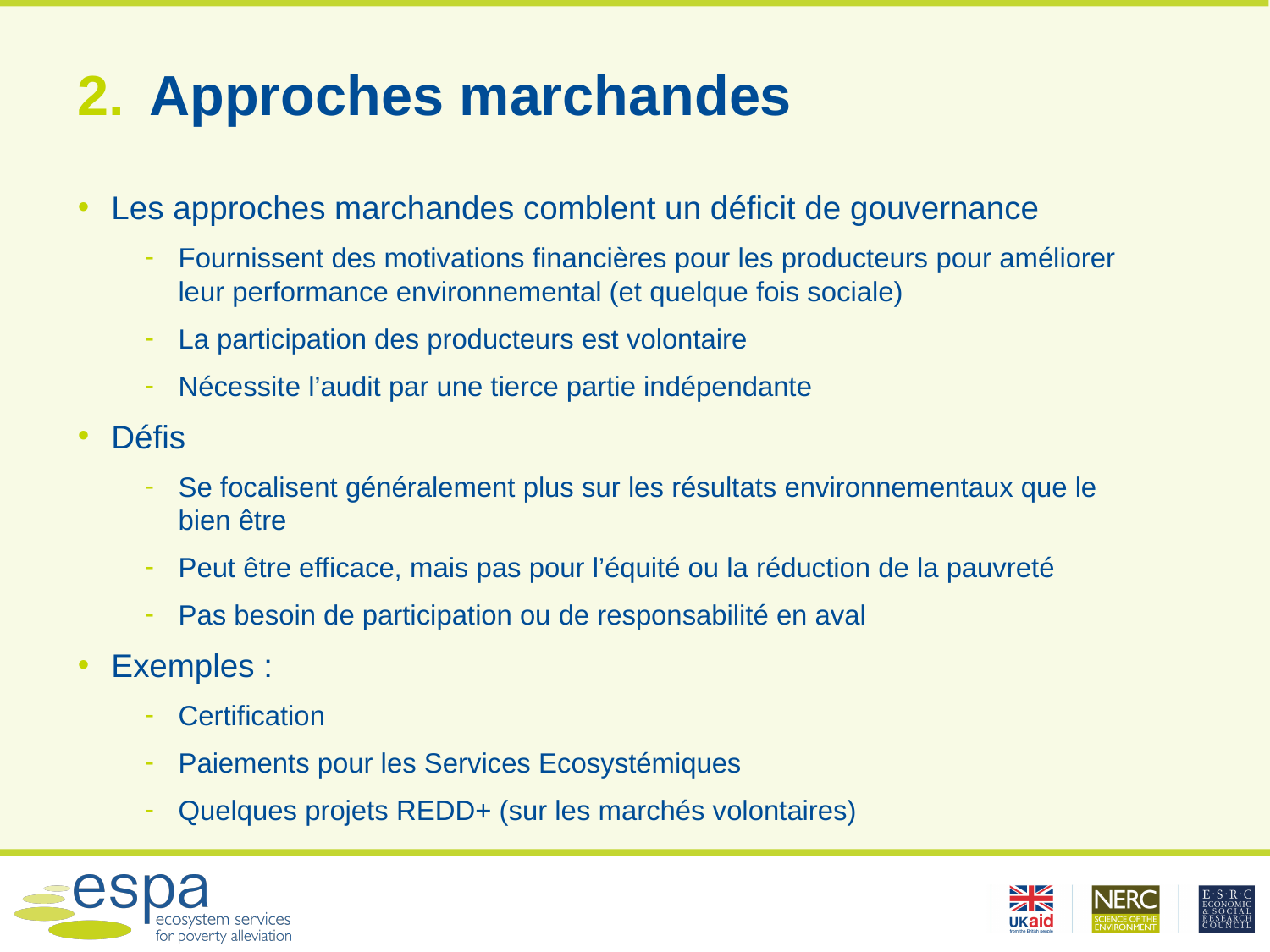

# Approches marchandes
Les approches marchandes comblent un déficit de gouvernance
Fournissent des motivations financières pour les producteurs pour améliorer leur performance environnemental (et quelque fois sociale)
La participation des producteurs est volontaire
Nécessite l’audit par une tierce partie indépendante
Défis
Se focalisent généralement plus sur les résultats environnementaux que le bien être
Peut être efficace, mais pas pour l’équité ou la réduction de la pauvreté
Pas besoin de participation ou de responsabilité en aval
Exemples :
Certification
Paiements pour les Services Ecosystémiques
Quelques projets REDD+ (sur les marchés volontaires)